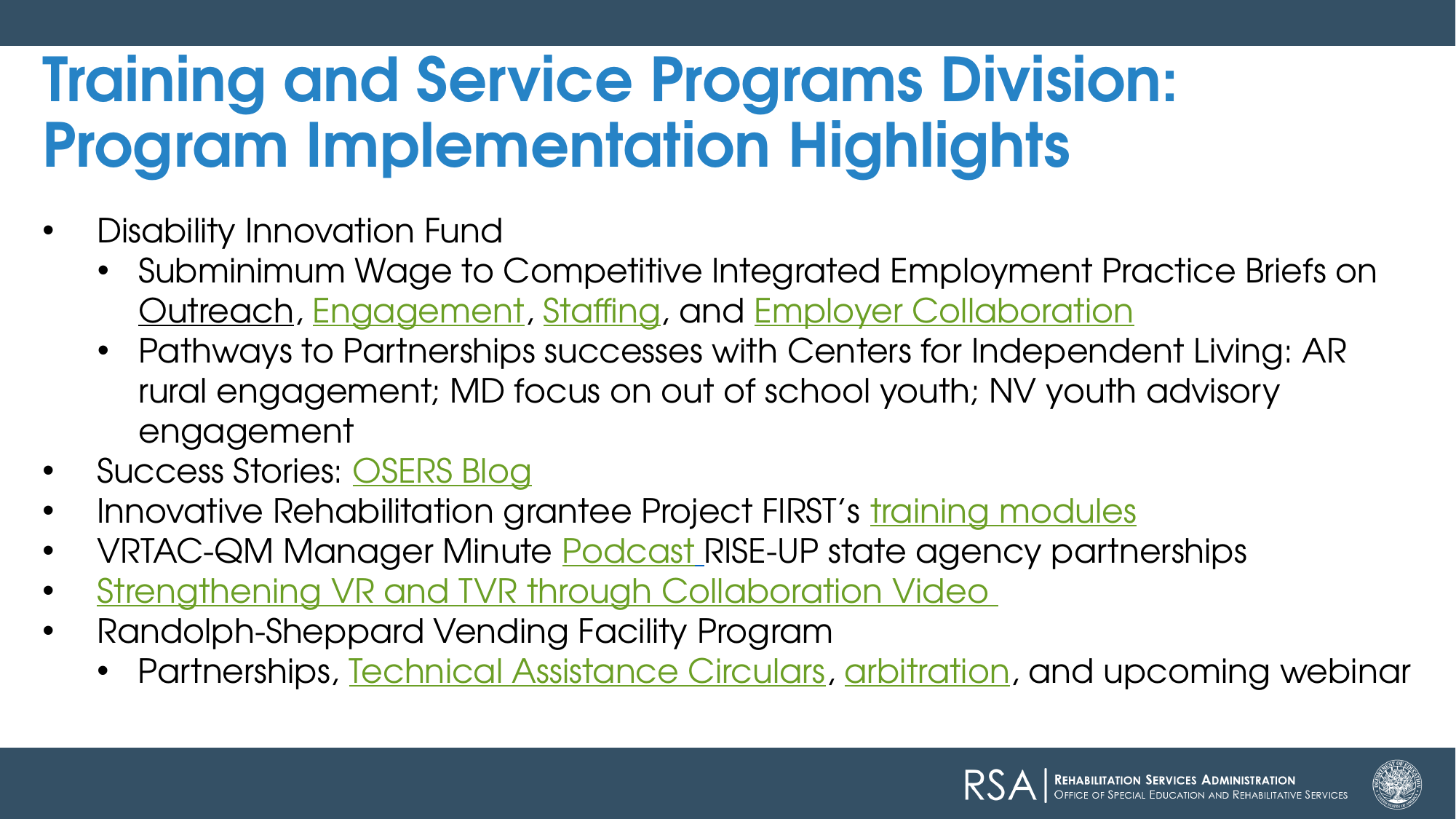

# Training and Service Programs Division: Program Implementation Highlights

Disability Innovation Fund
Subminimum Wage to Competitive Integrated Employment Practice Briefs on Outreach, Engagement, Staffing, and Employer Collaboration
Pathways to Partnerships successes with Centers for Independent Living: AR rural engagement; MD focus on out of school youth; NV youth advisory engagement
Success Stories: OSERS Blog
Innovative Rehabilitation grantee Project FIRST’s training modules
VRTAC-QM Manager Minute Podcast RISE-UP state agency partnerships
Strengthening VR and TVR through Collaboration Video
Randolph-Sheppard Vending Facility Program
Partnerships, Technical Assistance Circulars, arbitration, and upcoming webinar